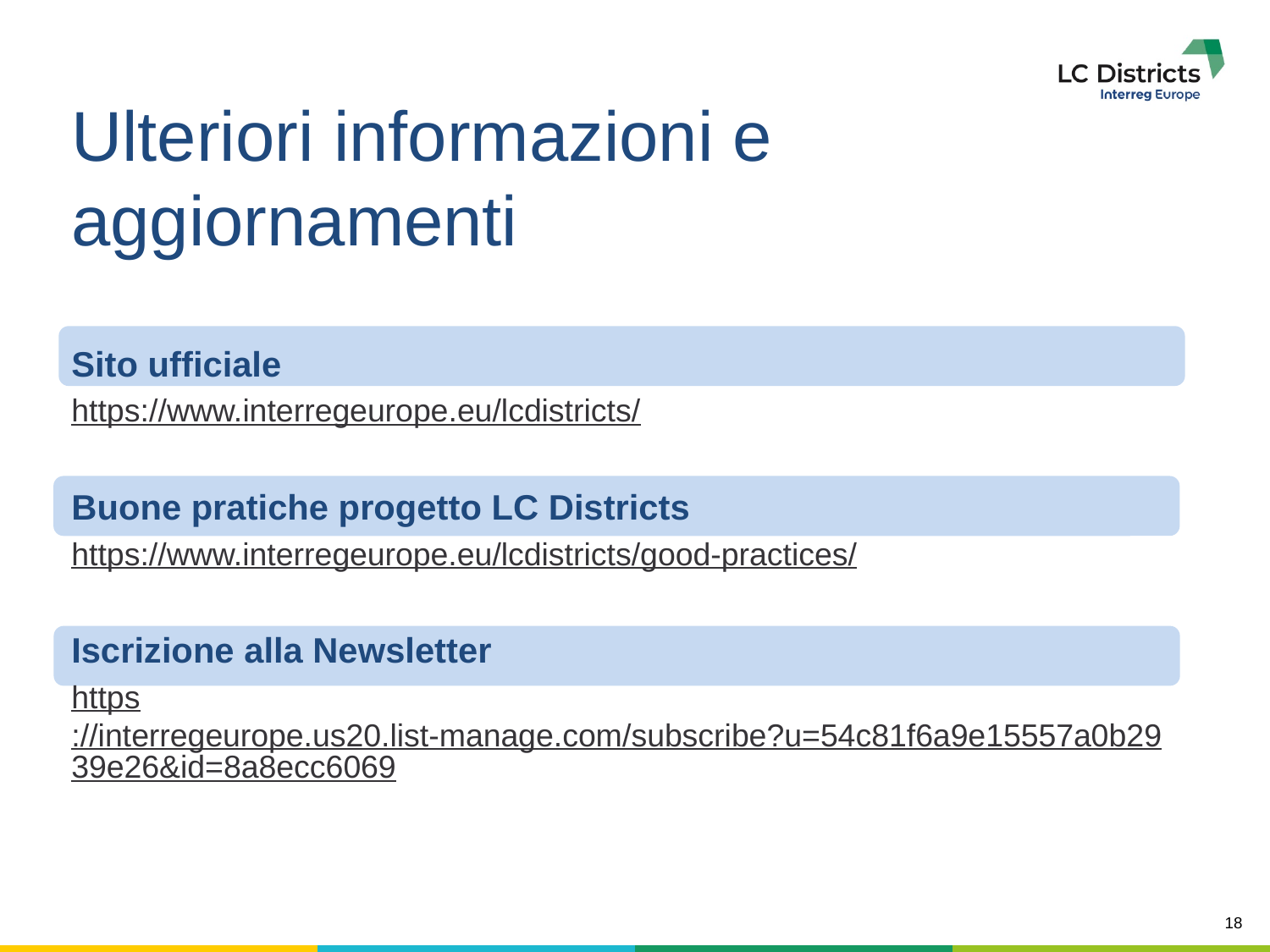

# Ulteriori informazioni e aggiornamenti

Sito ufficiale
https://www.interregeurope.eu/lcdistricts/

Buone pratiche progetto LC Districts
https://www.interregeurope.eu/lcdistricts/good-practices/

Iscrizione alla Newsletter
https://interregeurope.us20.list-manage.com/subscribe?u=54c81f6a9e15557a0b2939e26&id=8a8ecc6069